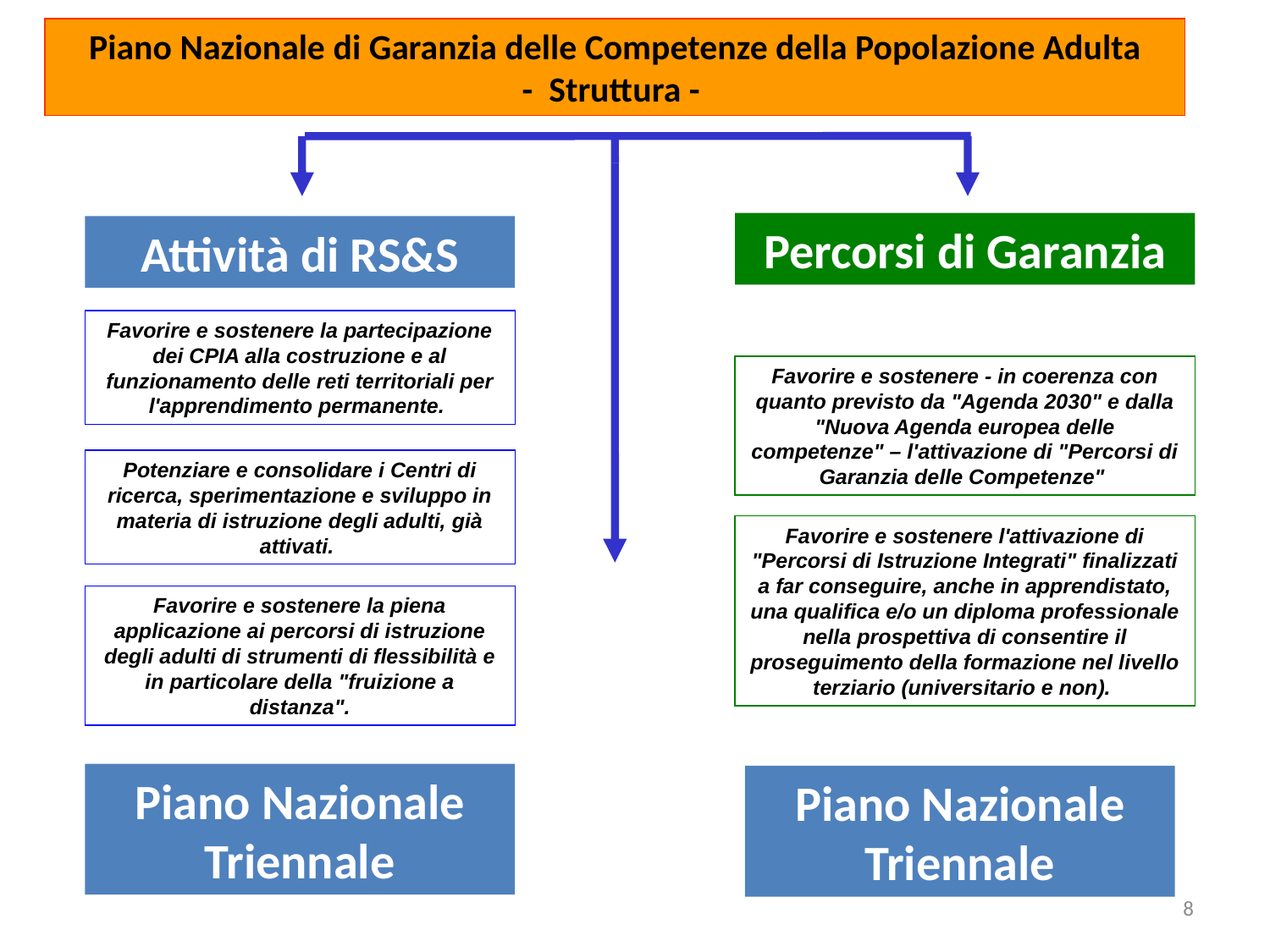

Piano Nazionale di Garanzia delle Competenze della Popolazione Adulta
-  Struttura -

Percorsi di Garanzia
Attività di RS&S

Favorire e sostenere la partecipazione dei CPIA alla costruzione e al funzionamento delle reti territoriali per l'apprendimento permanente.
Favorire e sostenere - in coerenza con quanto previsto da "Agenda 2030" e dalla "Nuova Agenda europea delle competenze" – l'attivazione di "Percorsi di Garanzia delle Competenze"
Potenziare e consolidare i Centri di ricerca, sperimentazione e sviluppo in materia di istruzione degli adulti, già attivati.
Favorire e sostenere l'attivazione di "Percorsi di Istruzione Integrati" finalizzati a far conseguire, anche in apprendistato, una qualifica e/o un diploma professionale nella prospettiva di consentire il proseguimento della formazione nel livello terziario (universitario e non).
Favorire e sostenere la piena applicazione ai percorsi di istruzione degli adulti di strumenti di flessibilità e in particolare della "fruizione a distanza".
Piano Nazionale Triennale
Piano Nazionale
Triennale
8